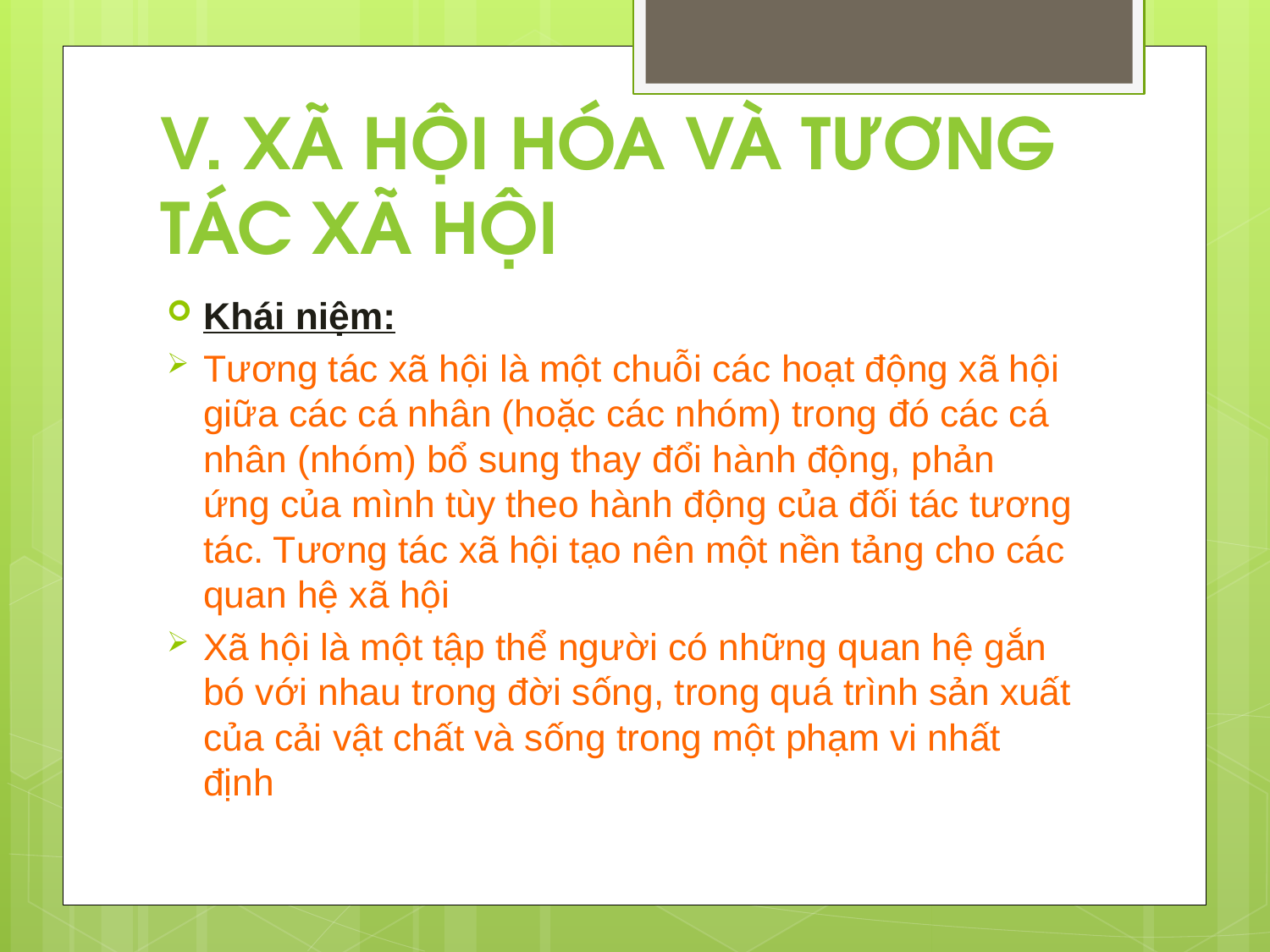

# V. XÃ HỘI HÓA VÀ TƯƠNG TÁC XÃ HỘI
Khái niệm:
Tương tác xã hội là một chuỗi các hoạt động xã hội giữa các cá nhân (hoặc các nhóm) trong đó các cá nhân (nhóm) bổ sung thay đổi hành động, phản ứng của mình tùy theo hành động của đối tác tương tác. Tương tác xã hội tạo nên một nền tảng cho các quan hệ xã hội
Xã hội là một tập thể người có những quan hệ gắn bó với nhau trong đời sống, trong quá trình sản xuất của cải vật chất và sống trong một phạm vi nhất định